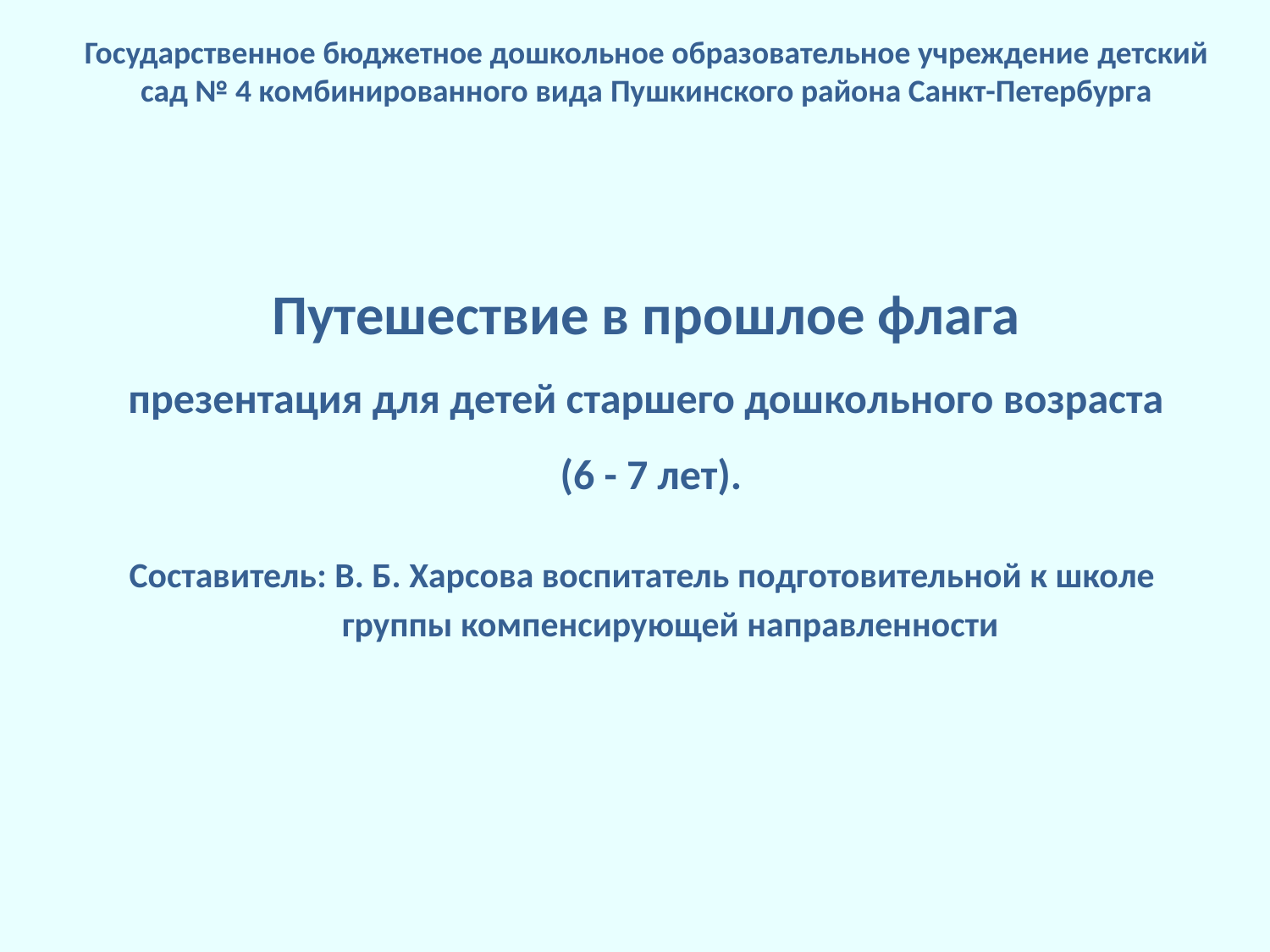

Государственное бюджетное дошкольное образовательное учреждение детский сад № 4 комбинированного вида Пушкинского района Санкт-Петербурга
# Путешествие в прошлое флага презентация для детей старшего дошкольного возраста (6 - 7 лет).
Составитель: В. Б. Харсова воспитатель подготовительной к школе
      группы компенсирующей направленности